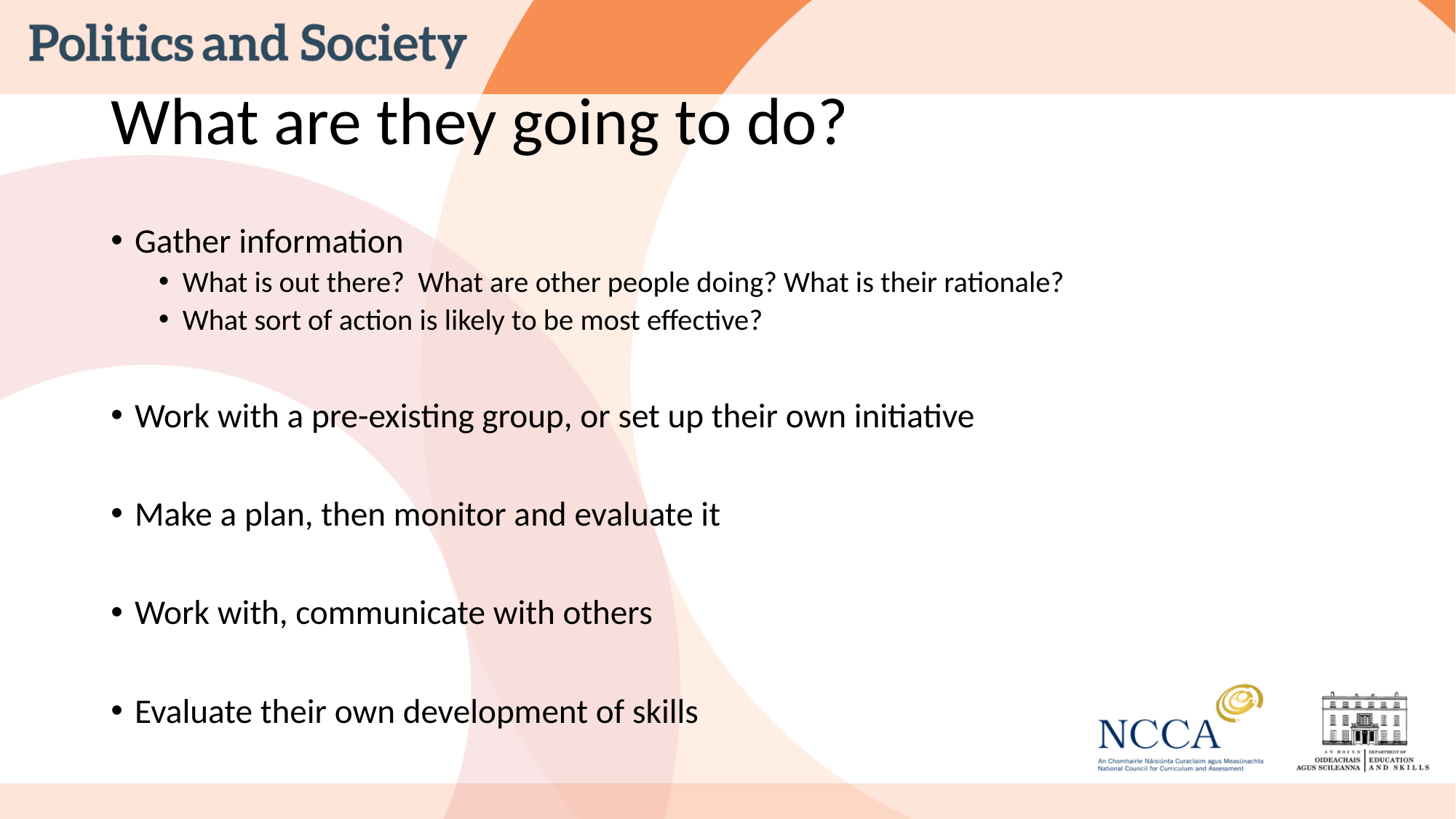

# What are they going to do?
Gather information
What is out there?  What are other people doing? What is their rationale?
What sort of action is likely to be most effective?

Work with a pre-existing group, or set up their own initiative

Make a plan, then monitor and evaluate it

Work with, communicate with others

Evaluate their own development of skills